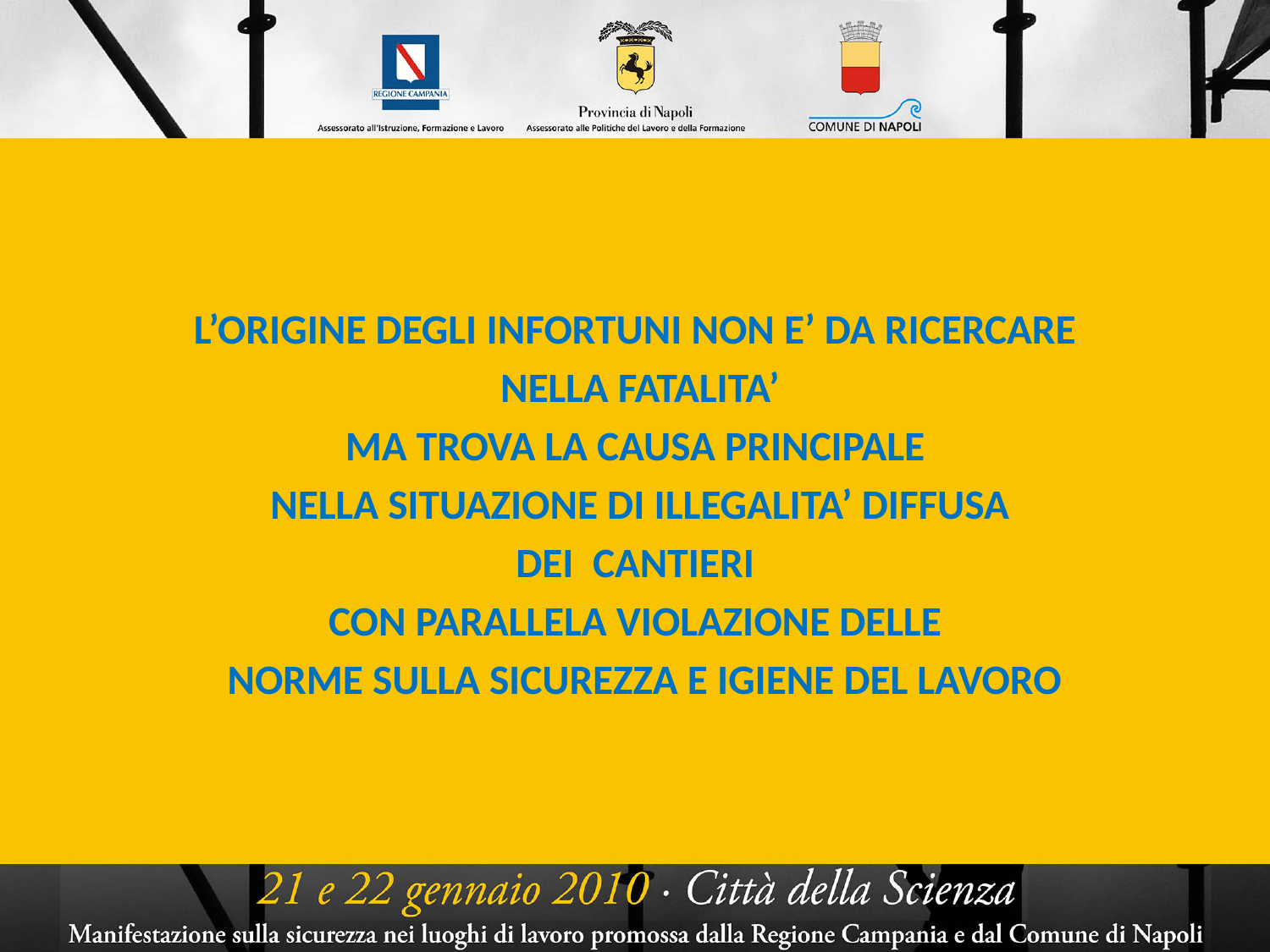

#
L’ORIGINE DEGLI INFORTUNI NON E’ DA RICERCARE
 NELLA FATALITA’
MA TROVA LA CAUSA PRINCIPALE
 NELLA SITUAZIONE DI ILLEGALITA’ DIFFUSA
DEI  CANTIERI
CON PARALLELA VIOLAZIONE DELLE
 NORME SULLA SICUREZZA E IGIENE DEL LAVORO